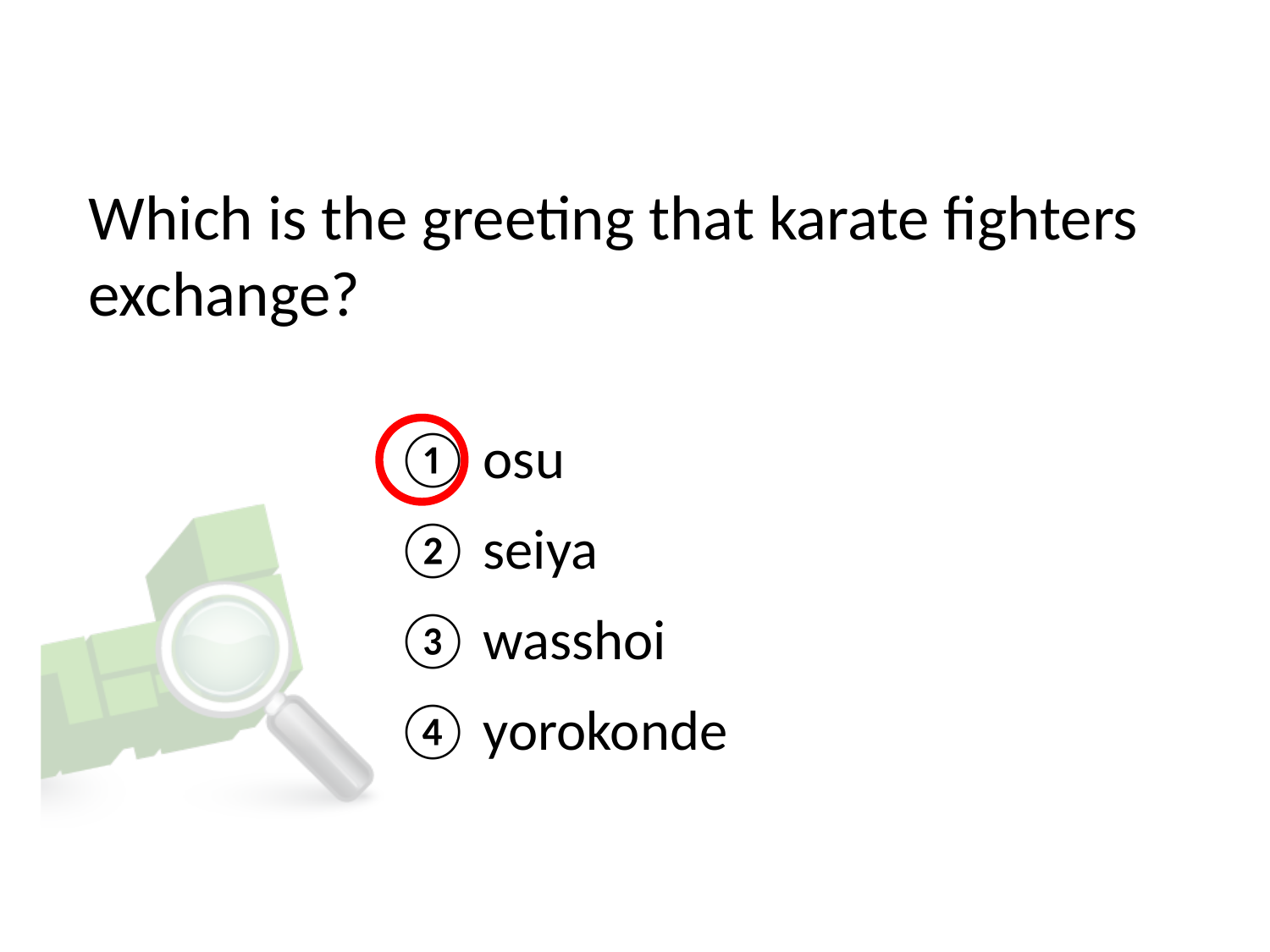

# Which is the greeting that karate fighters exchange?
① osu
② seiya
③ wasshoi
④ yorokonde